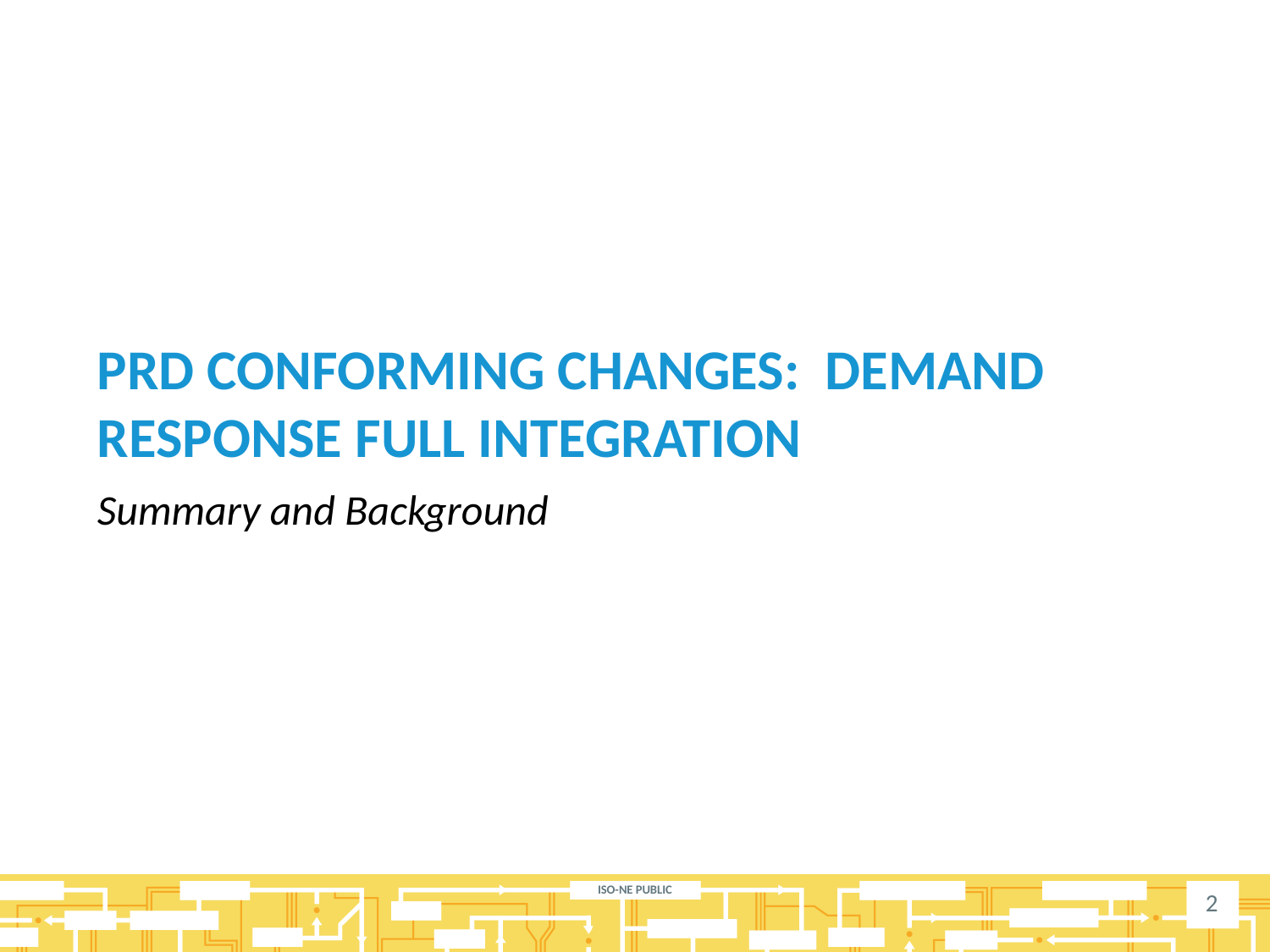

# PRD Conforming Changes:  Demand Response Full integration
Summary and Background
2